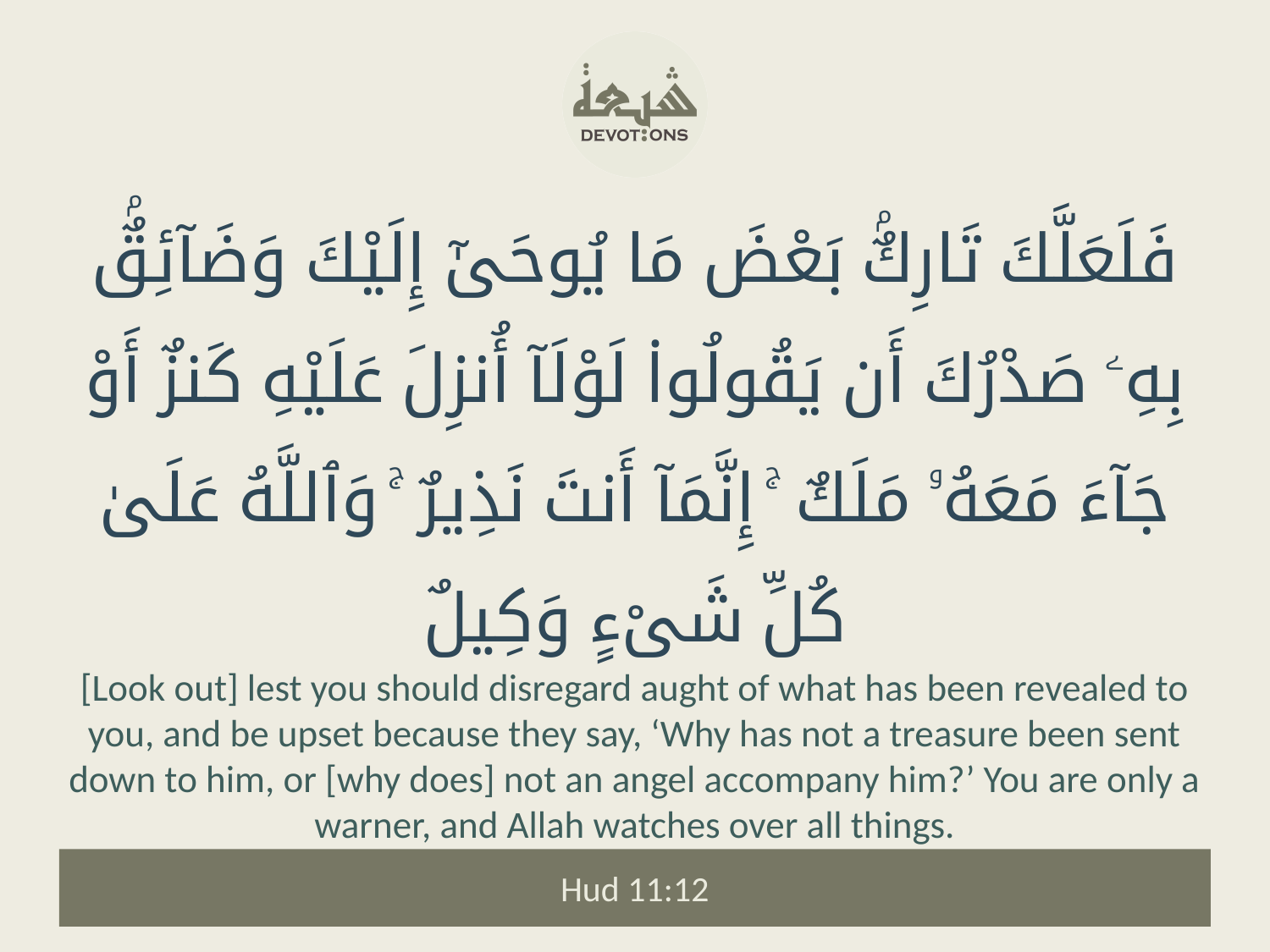

فَلَعَلَّكَ تَارِكٌۢ بَعْضَ مَا يُوحَىٰٓ إِلَيْكَ وَضَآئِقٌۢ بِهِۦ صَدْرُكَ أَن يَقُولُوا۟ لَوْلَآ أُنزِلَ عَلَيْهِ كَنزٌ أَوْ جَآءَ مَعَهُۥ مَلَكٌ ۚ إِنَّمَآ أَنتَ نَذِيرٌ ۚ وَٱللَّهُ عَلَىٰ كُلِّ شَىْءٍ وَكِيلٌ
[Look out] lest you should disregard aught of what has been revealed to you, and be upset because they say, ‘Why has not a treasure been sent down to him, or [why does] not an angel accompany him?’ You are only a warner, and Allah watches over all things.
Hud 11:12